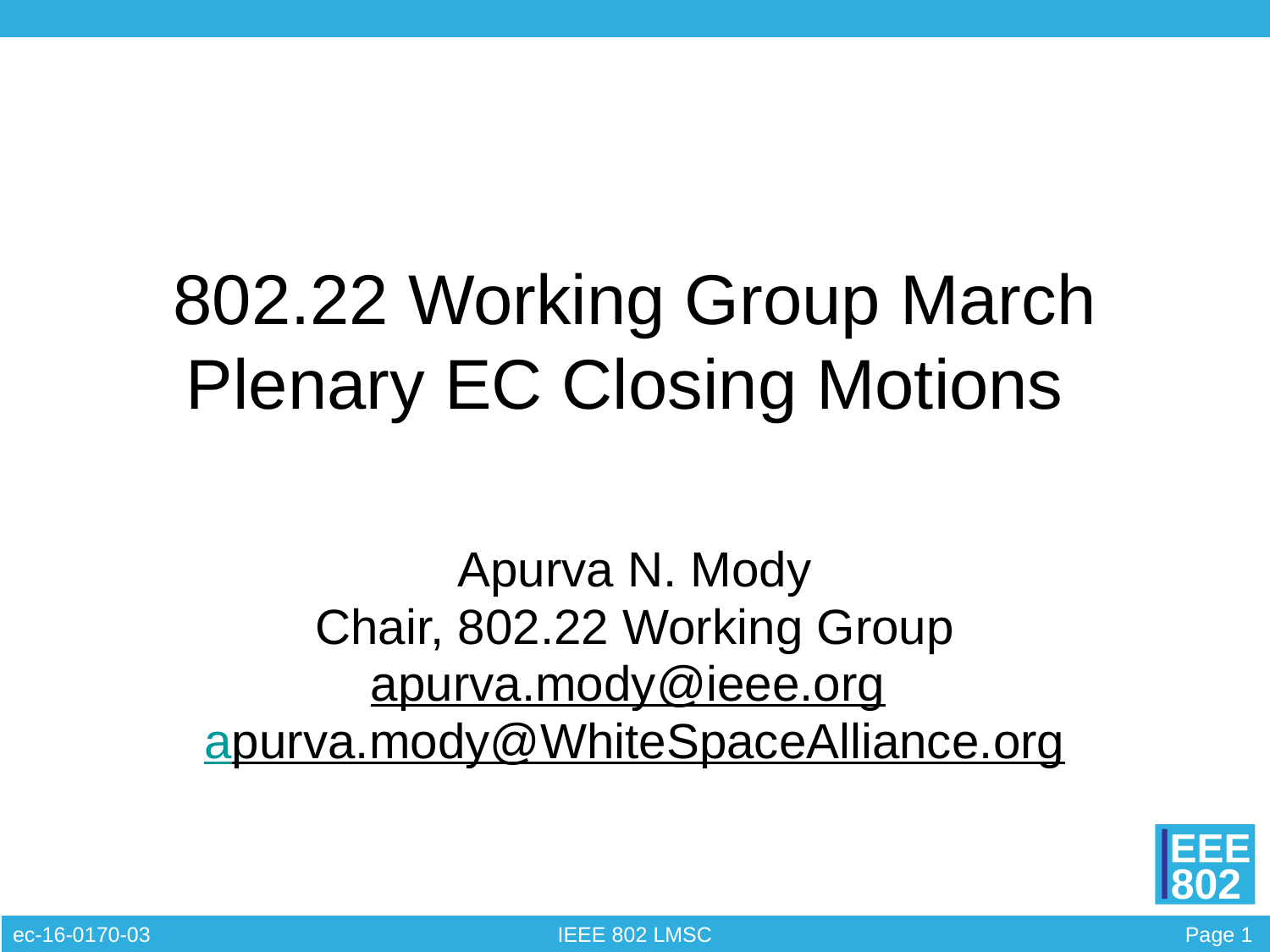

# 802.22 Working Group March Plenary EC Closing Motions
Apurva N. Mody
Chair, 802.22 Working Group
apurva.mody@ieee.org
apurva.mody@WhiteSpaceAlliance.org